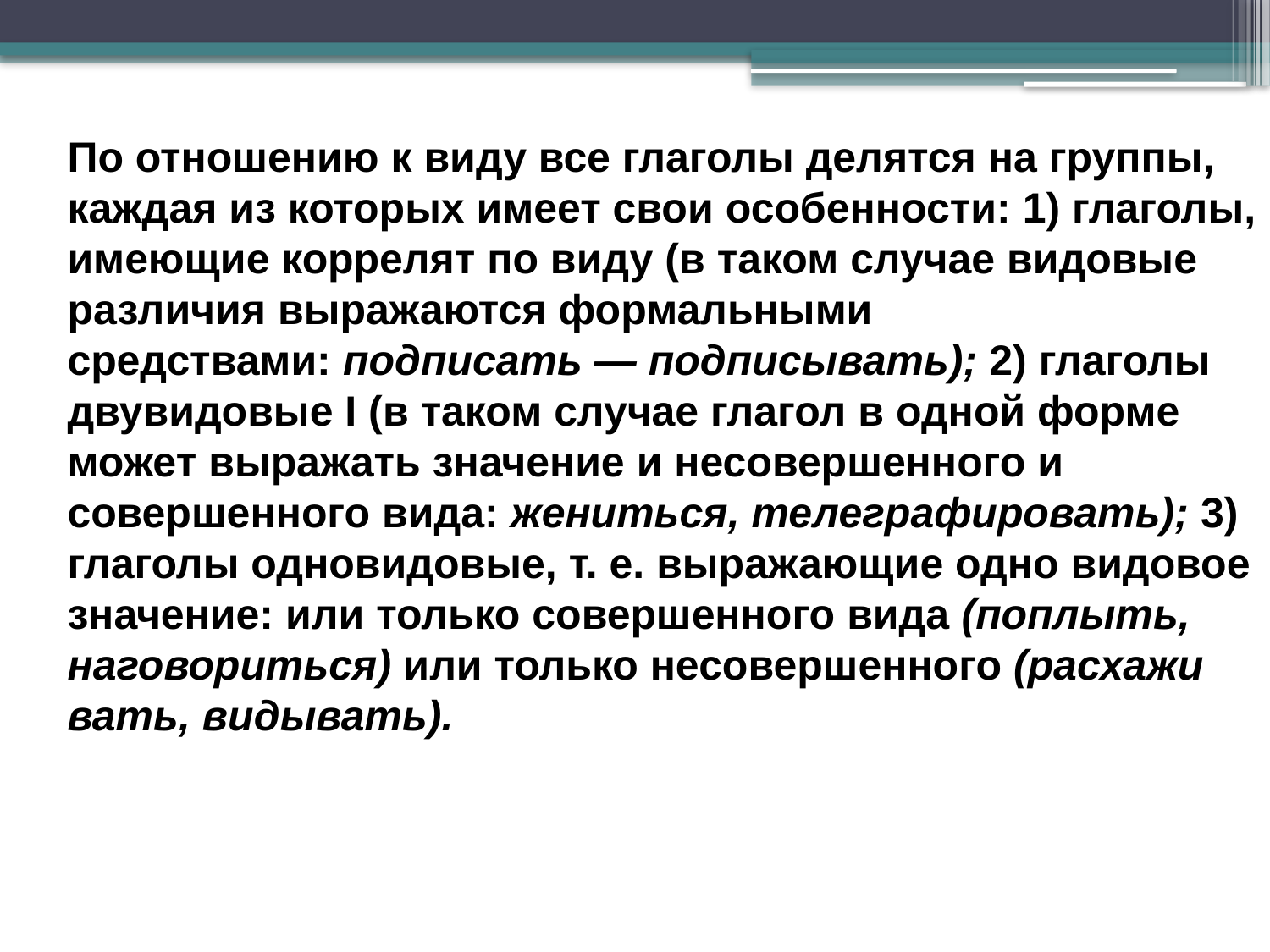

По отношению к виду все глаголы делятся на группы, каждая из которых имеет свои особенности: 1) глаголы, имеющие коррелят по виду (в таком случае видовые различия выражаются формальными средствами: подписать — подписывать); 2) глаголы двувидовые I (в таком случае глагол в одной форме может выражать значение и несовершенного и совершенного вида: жениться, телеграфи­ровать); 3) глаголы одновидовые, т. е. выражающие одно видовое значение: или только совершенного вида (по­плыть, наговориться) или только несовершенного (расхажи­вать, видывать).